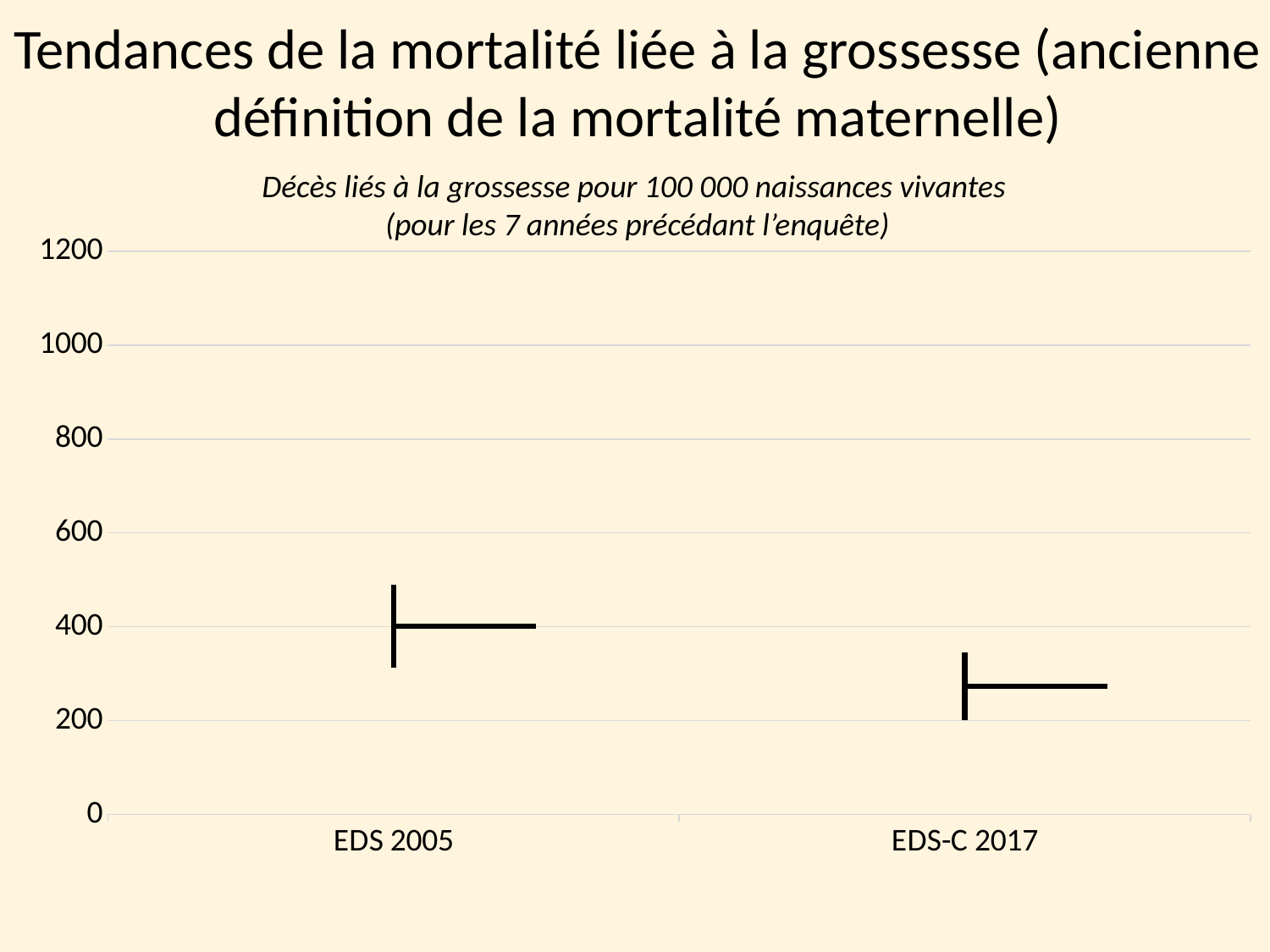

# Tendances de la mortalité liée à la grossesse (ancienne définition de la mortalité maternelle)
Décès liés à la grossesse pour 100 000 naissances vivantes
(pour les 7 années précédant l’enquête)

[unsupported chart]